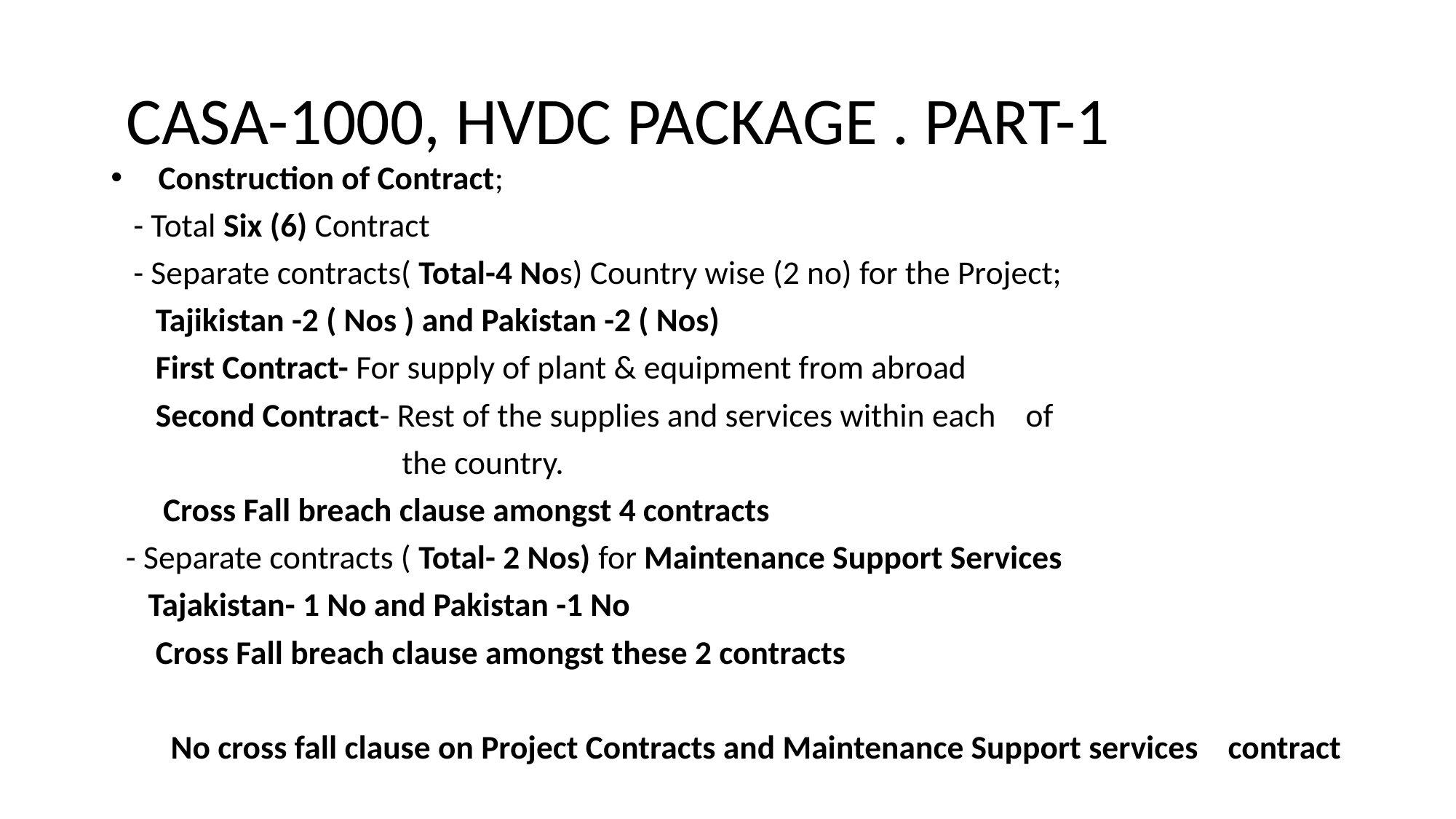

# CASA-1000, HVDC PACKAGE . PART-1
   Construction of Contract;
   - Total Six (6) Contract
   - Separate contracts( Total-4 Nos) Country wise (2 no) for the Project;
      Tajikistan -2 ( Nos ) and Pakistan -2 ( Nos)
      First Contract- For supply of plant & equipment from abroad
      Second Contract- Rest of the supplies and services within each    of
                                       the country.
       Cross Fall breach clause amongst 4 contracts
  - Separate contracts ( Total- 2 Nos) for Maintenance Support Services
     Tajakistan- 1 No and Pakistan -1 No
      Cross Fall breach clause amongst these 2 contracts

        No cross fall clause on Project Contracts and Maintenance Support services    contract